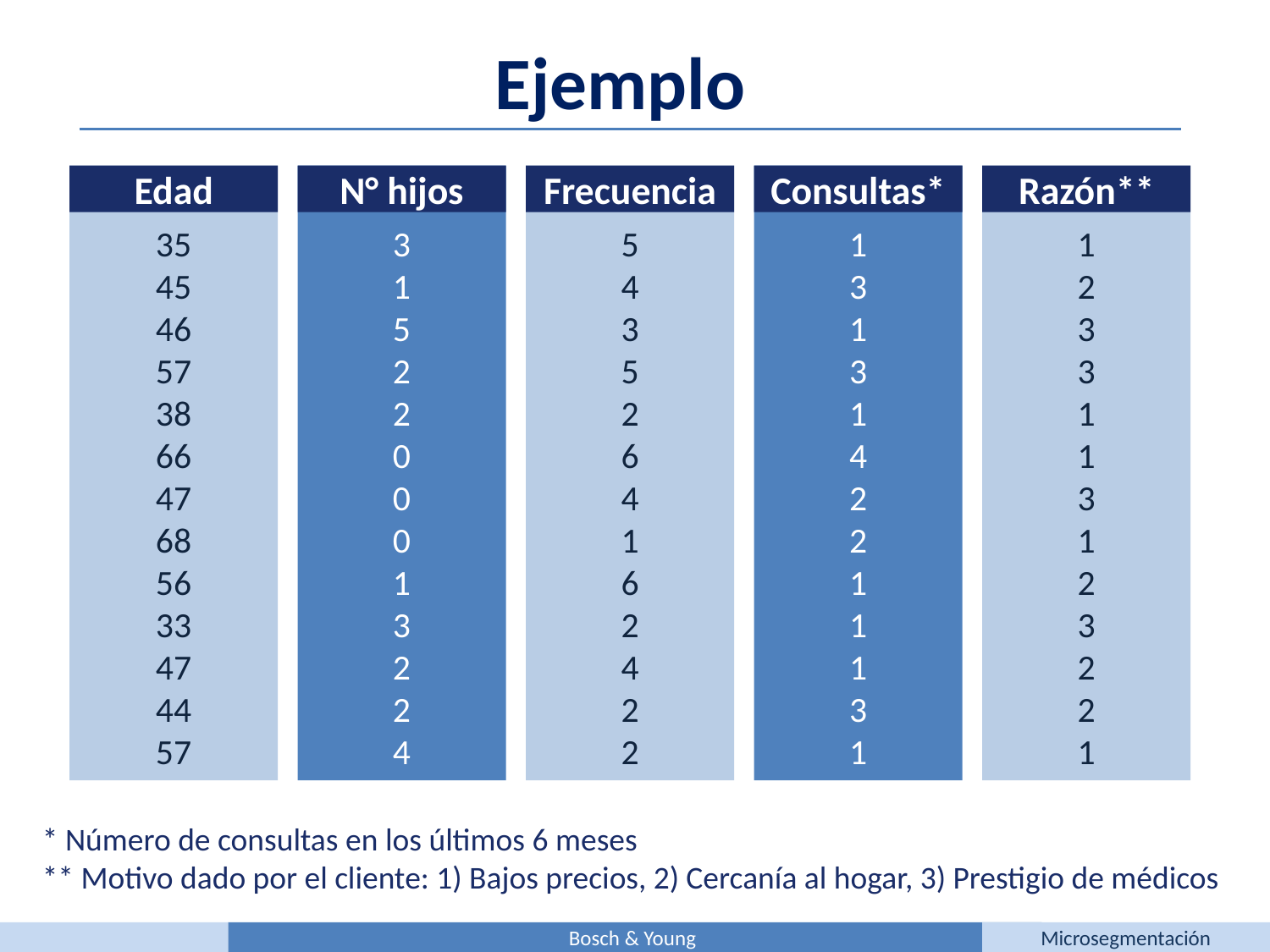

Ejemplo

Edad

N° hijos

Frecuencia

Consultas*

Razón**
35
45
46
57
38
66
47
68
56
33
47
44
57
3
1
5
2
2
0
0
0
1
3
2
2
4
5
4
3
5
2
6
4
1
6
2
4
2
2
1
3
1
3
1
4
2
2
1
1
1
3
1
1
2
3
3
1
1
3
1
2
3
2
2
1
* Número de consultas en los últimos 6 meses
** Motivo dado por el cliente: 1) Bajos precios, 2) Cercanía al hogar, 3) Prestigio de médicos

Bosch & Young
Microsegmentación